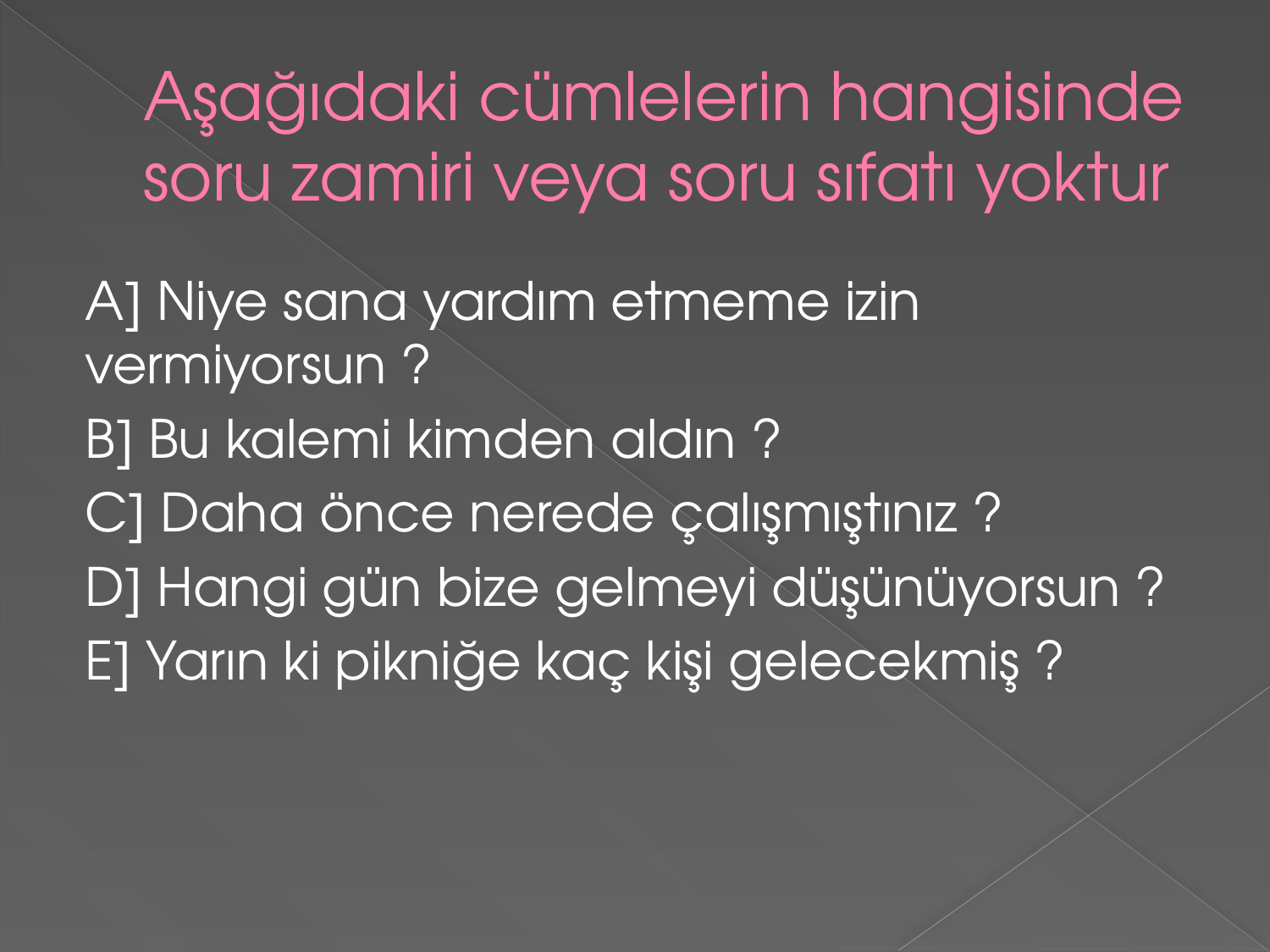

# Aşağıdaki cümlelerin hangisinde soru zamiri veya soru sıfatı yoktur
A] Niye sana yardım etmeme izin vermiyorsun ?
B] Bu kalemi kimden aldın ?
C] Daha önce nerede çalışmıştınız ?
D] Hangi gün bize gelmeyi düşünüyorsun ?
E] Yarın ki pikniğe kaç kişi gelecekmiş ?